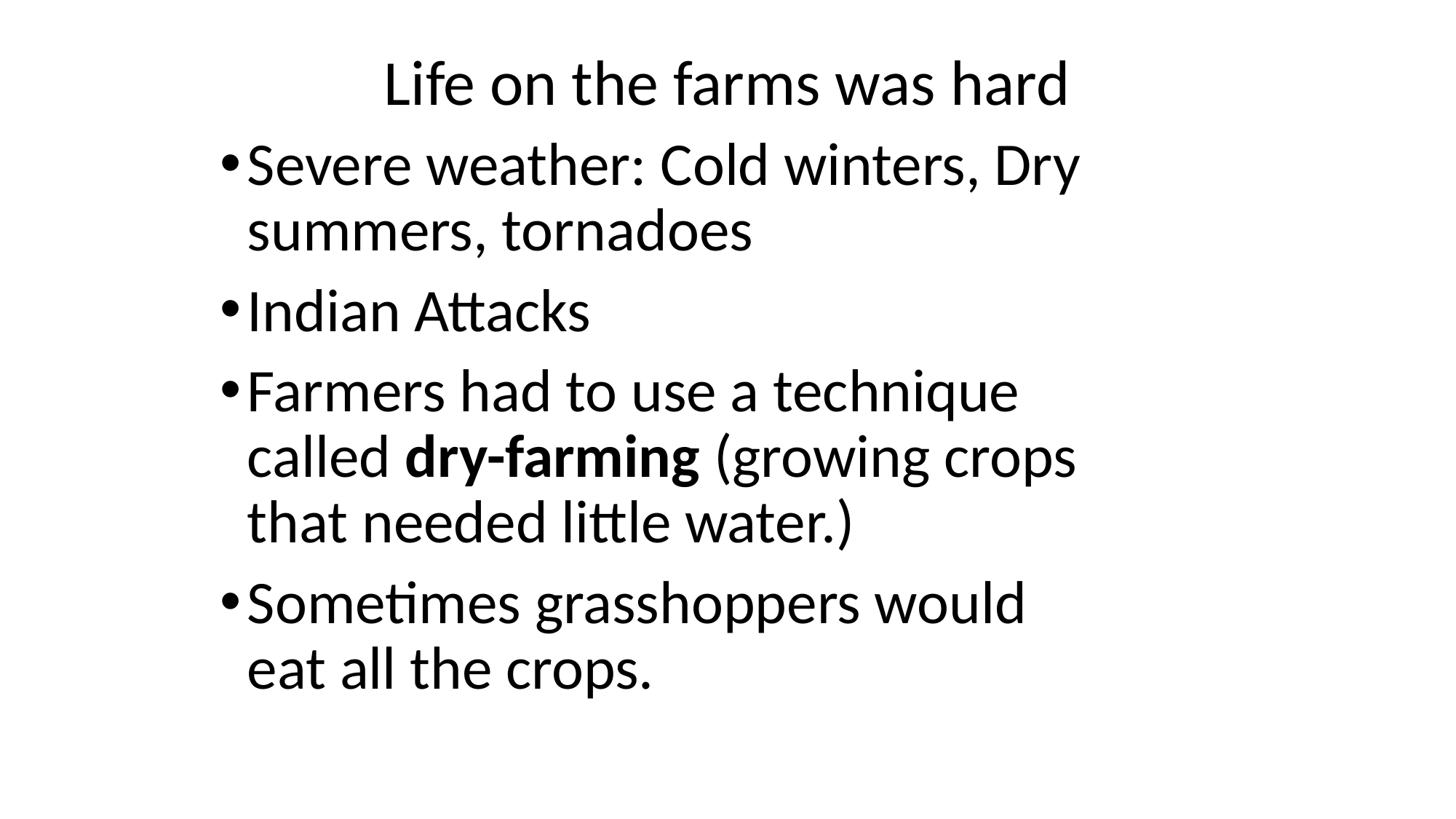

# Life on the farms was hard
Severe weather: Cold winters, Dry summers, tornadoes
Indian Attacks
Farmers had to use a technique called dry-farming (growing crops that needed little water.)
Sometimes grasshoppers would eat all the crops.